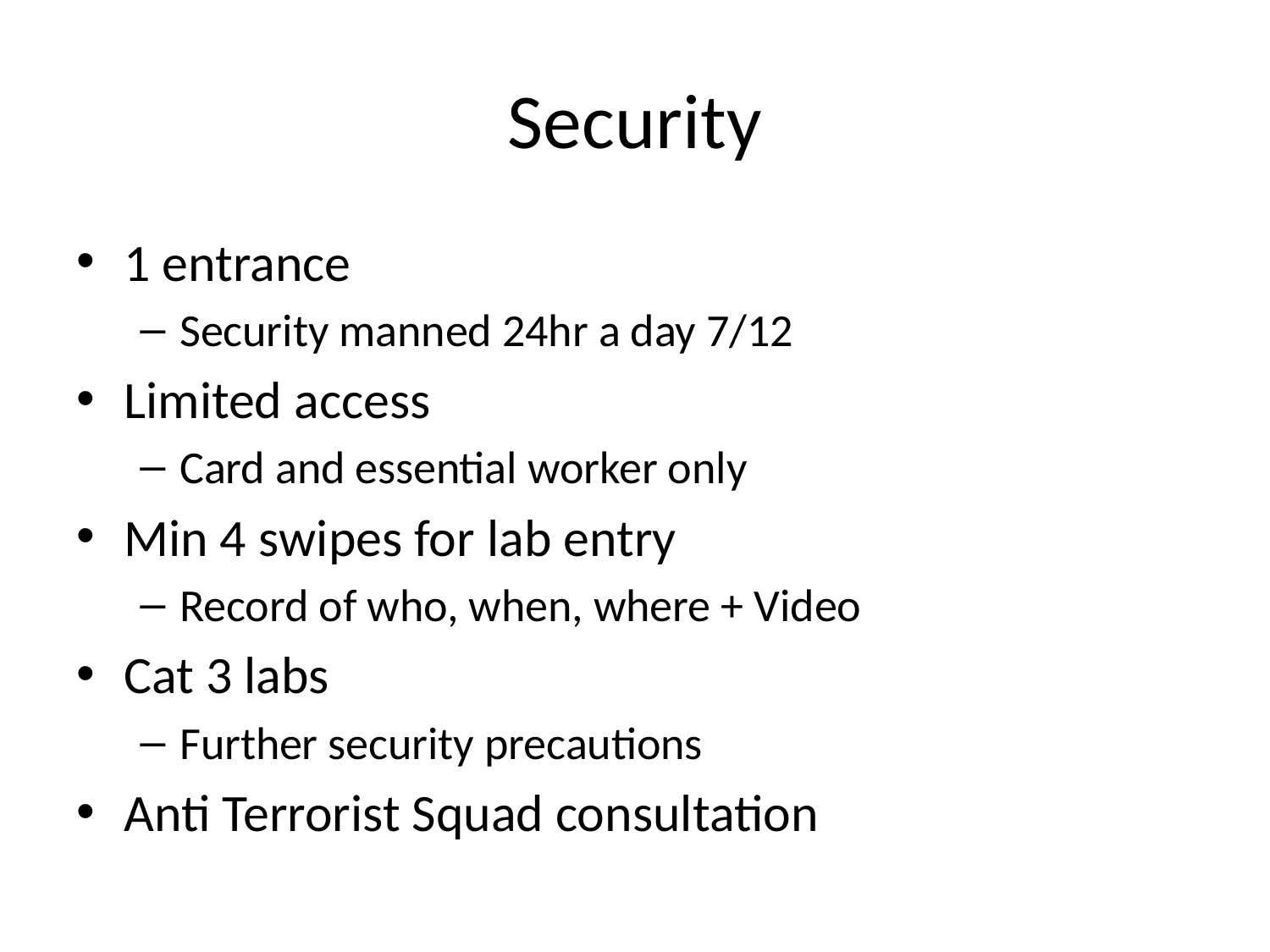

# Security
1 entrance
Security manned 24hr a day 7/12
Limited access
Card and essential worker only
Min 4 swipes for lab entry
Record of who, when, where + Video
Cat 3 labs
Further security precautions
Anti Terrorist Squad consultation